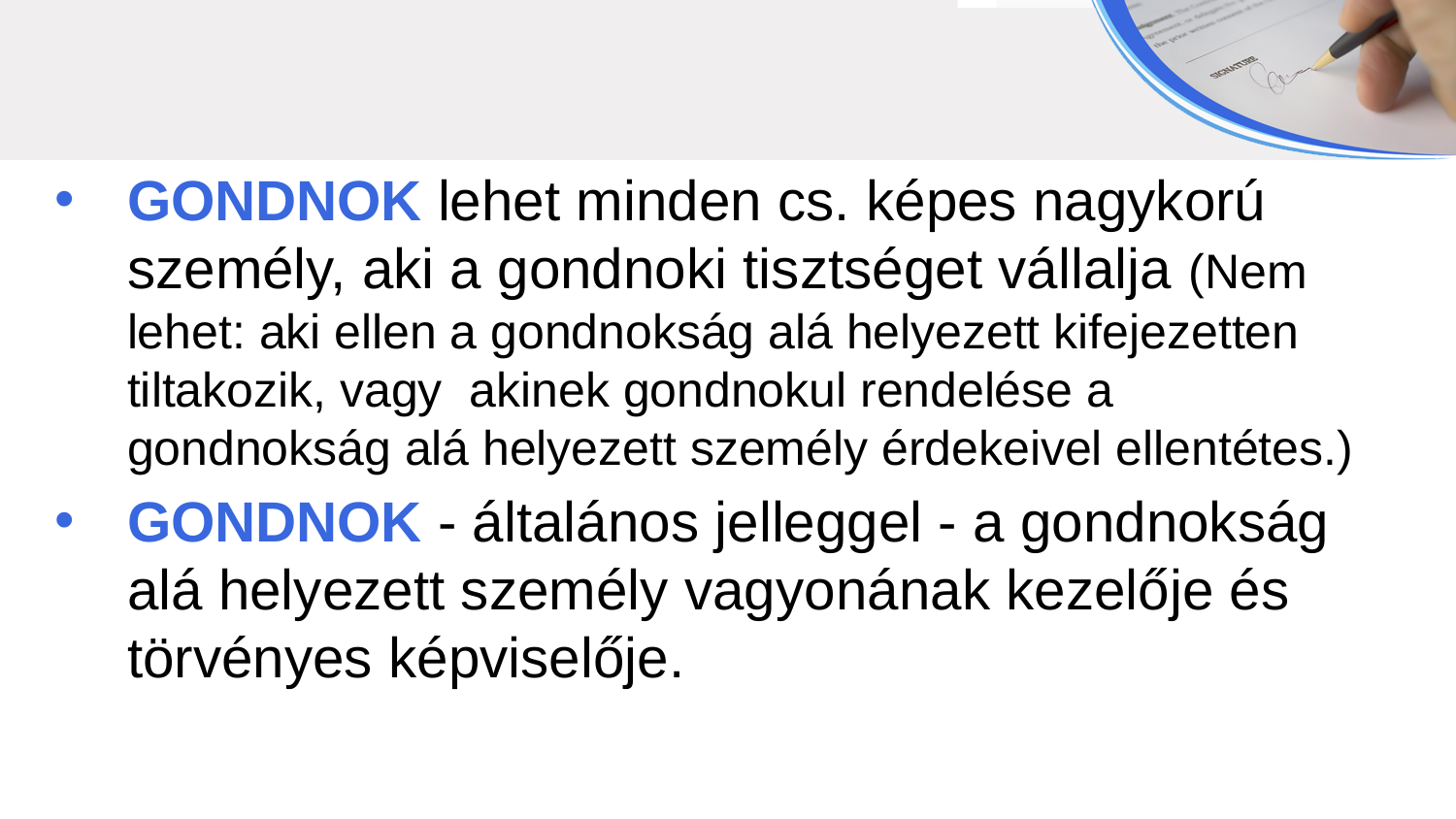

GONDNOK lehet minden cs. képes nagykorú
személy, aki a gondnoki tisztséget vállalja (Nem
lehet: aki ellen a gondnokság alá helyezett kifejezetten
tiltakozik, vagy  akinek gondnokul rendelése a
gondnokság alá helyezett személy érdekeivel ellentétes.)
GONDNOK - általános jelleggel - a gondnokság alá helyezett személy vagyonának kezelője és
törvényes képviselője.